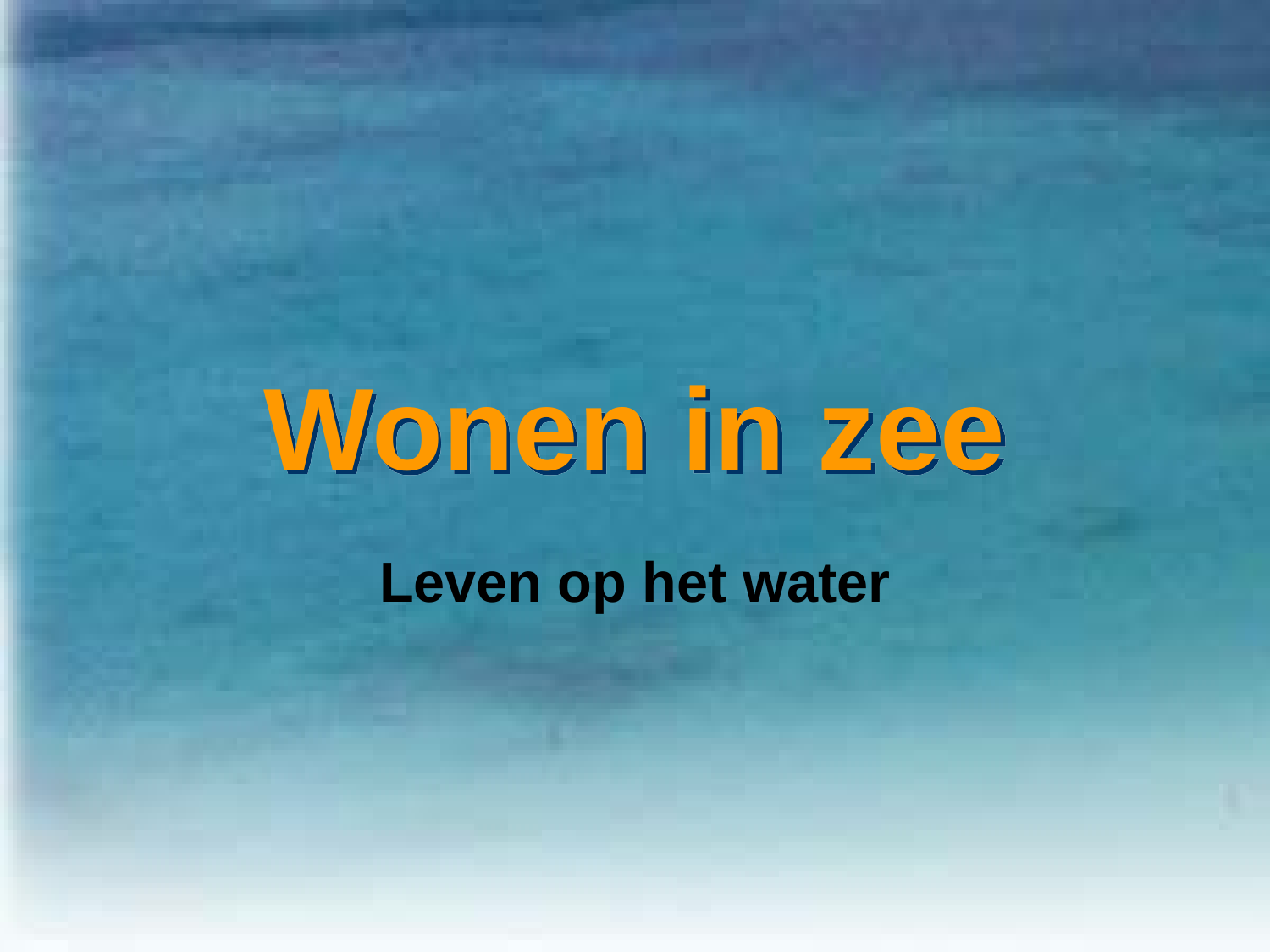

# Wonen in zee
Leven op het water